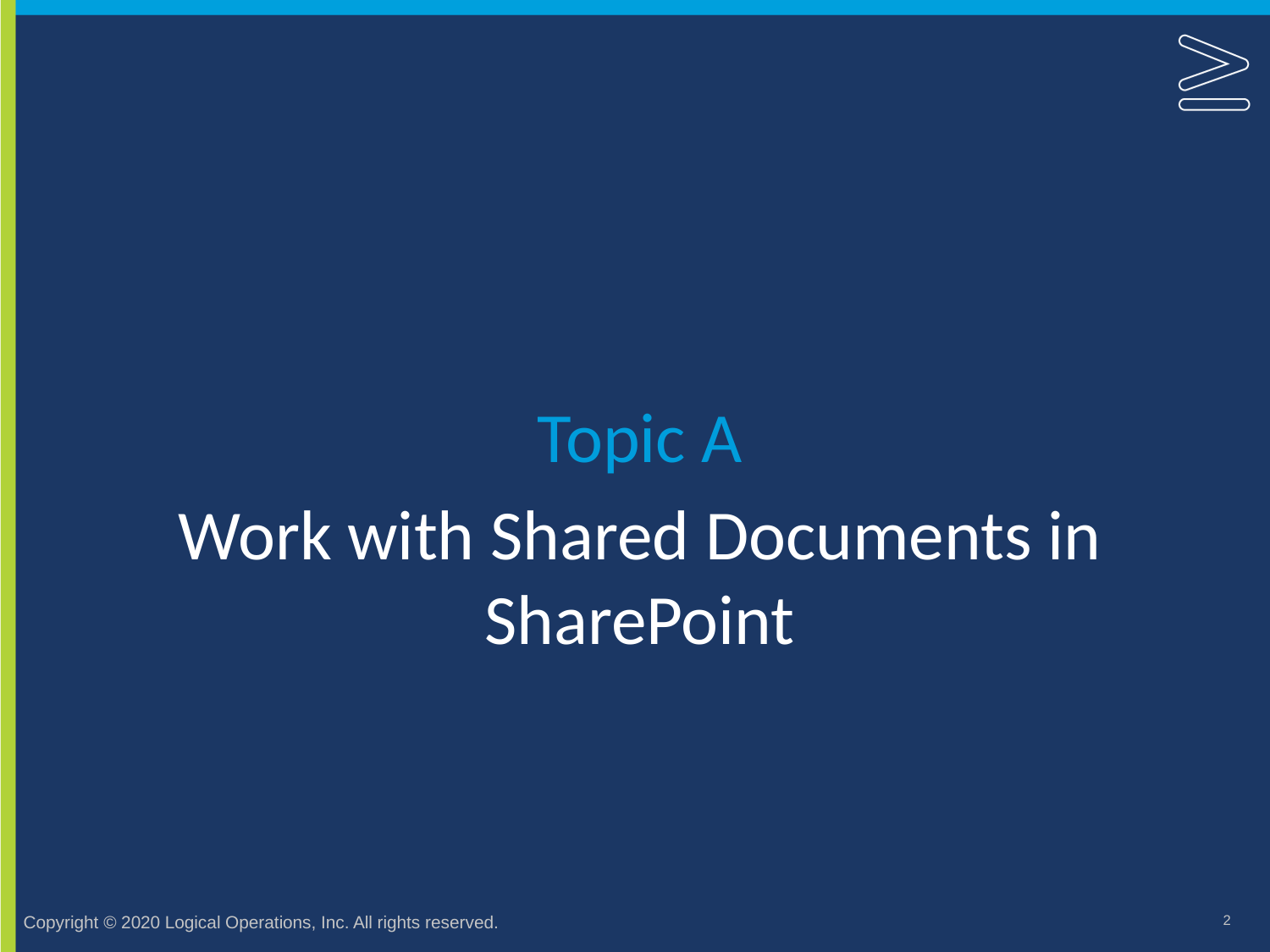

Topic A
# Work with Shared Documents in SharePoint
2